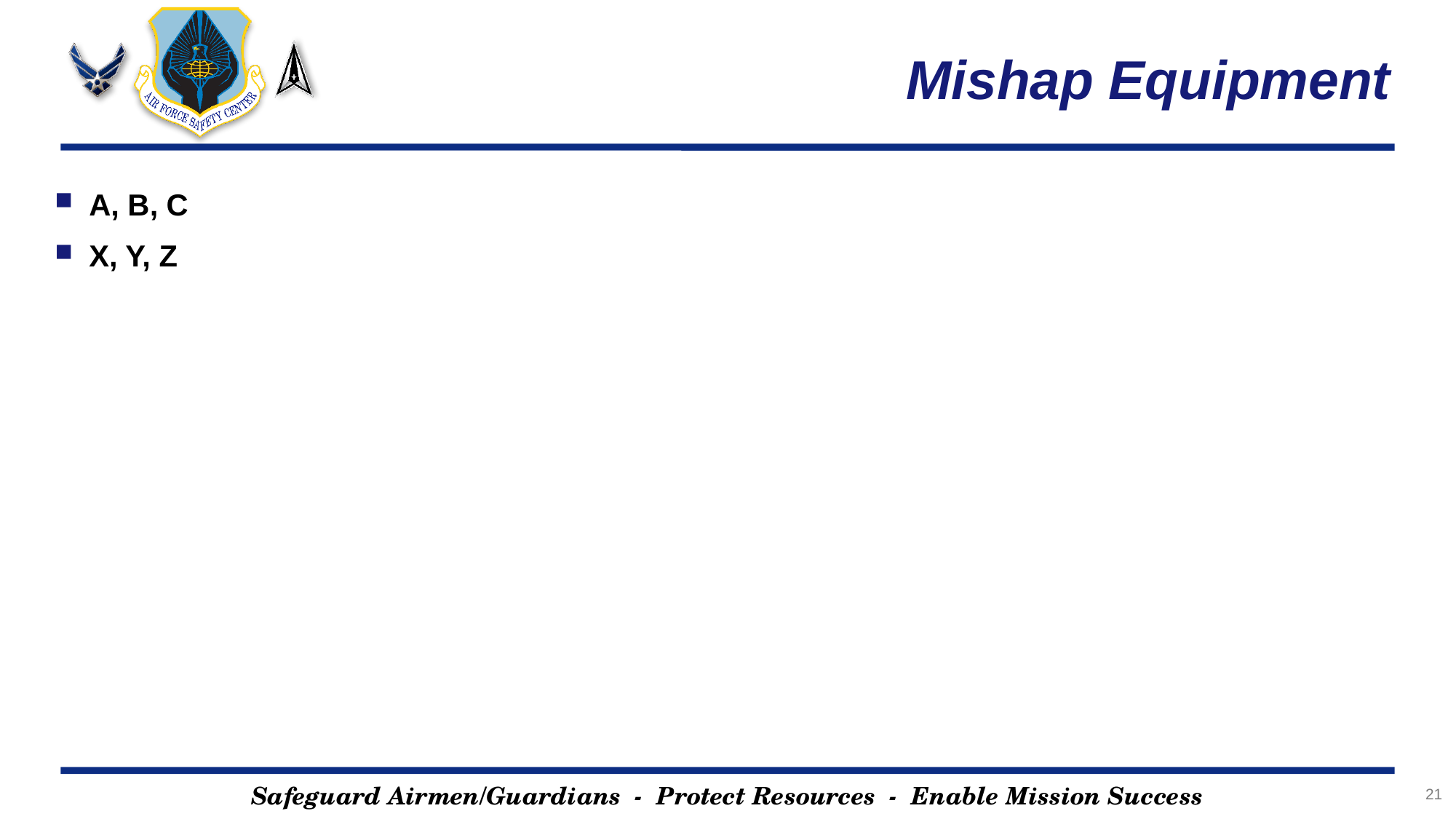

# Mishap Equipment
A, B, C
X, Y, Z

21